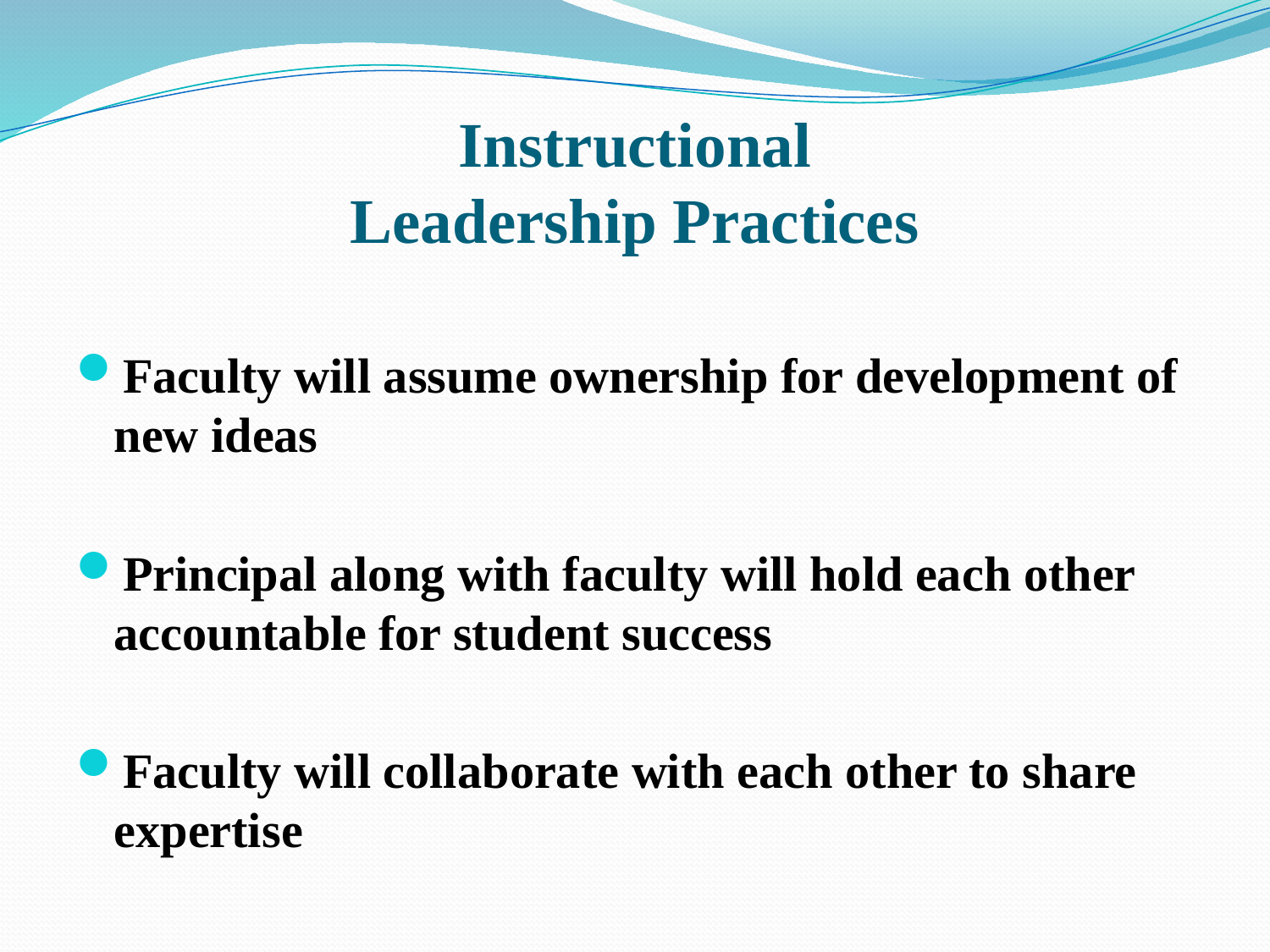

# Instructional Leadership Practices

Faculty will assume ownership for development of new ideas

Principal along with faculty will hold each other accountable for student success

Faculty will collaborate with each other to share expertise